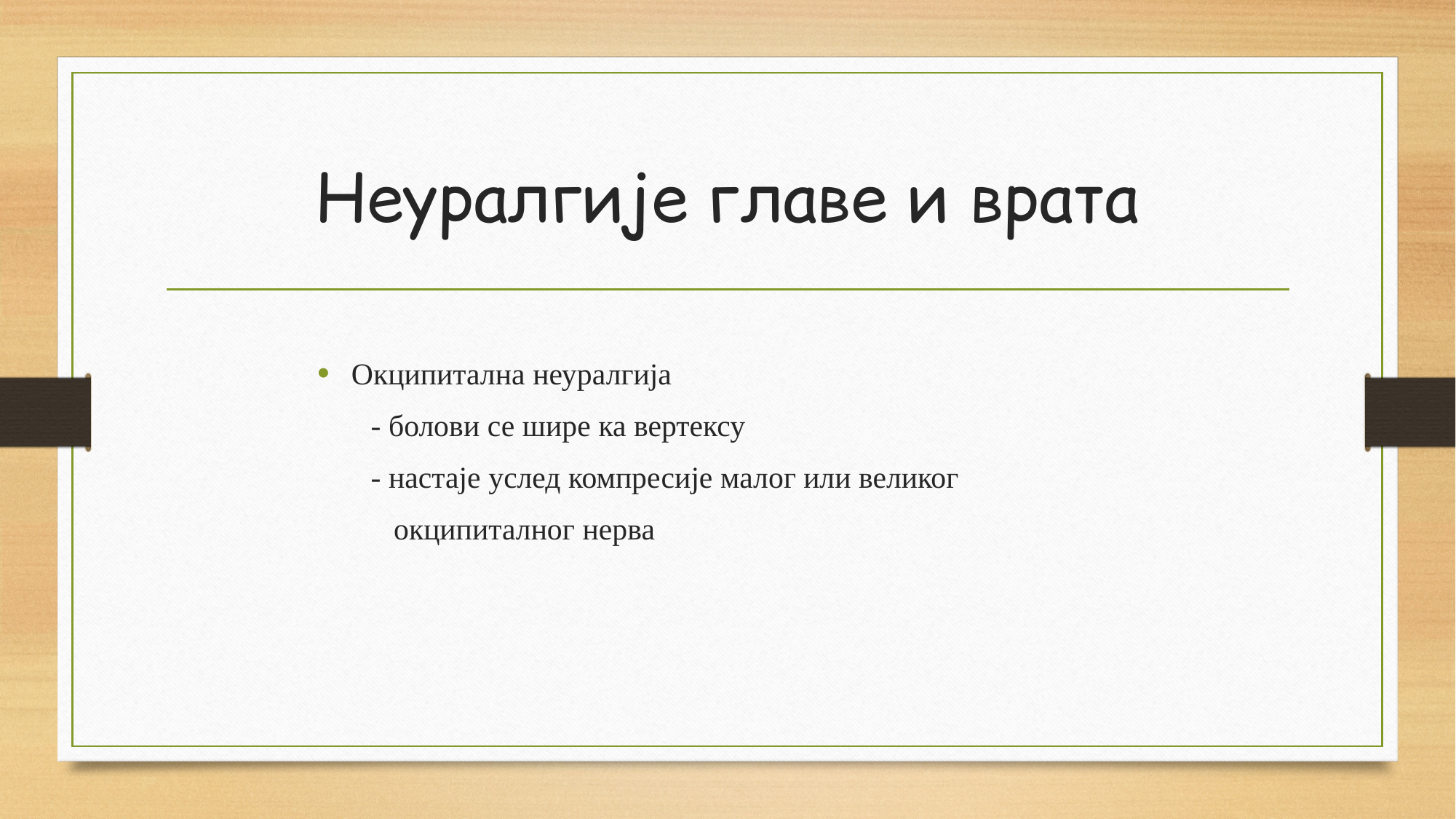

# Неуралгије главе и врата
Окципитална неуралгија
       - болови се шире ка вертексу
       - настаје услед компресије малог или великог
          окципиталног нерва